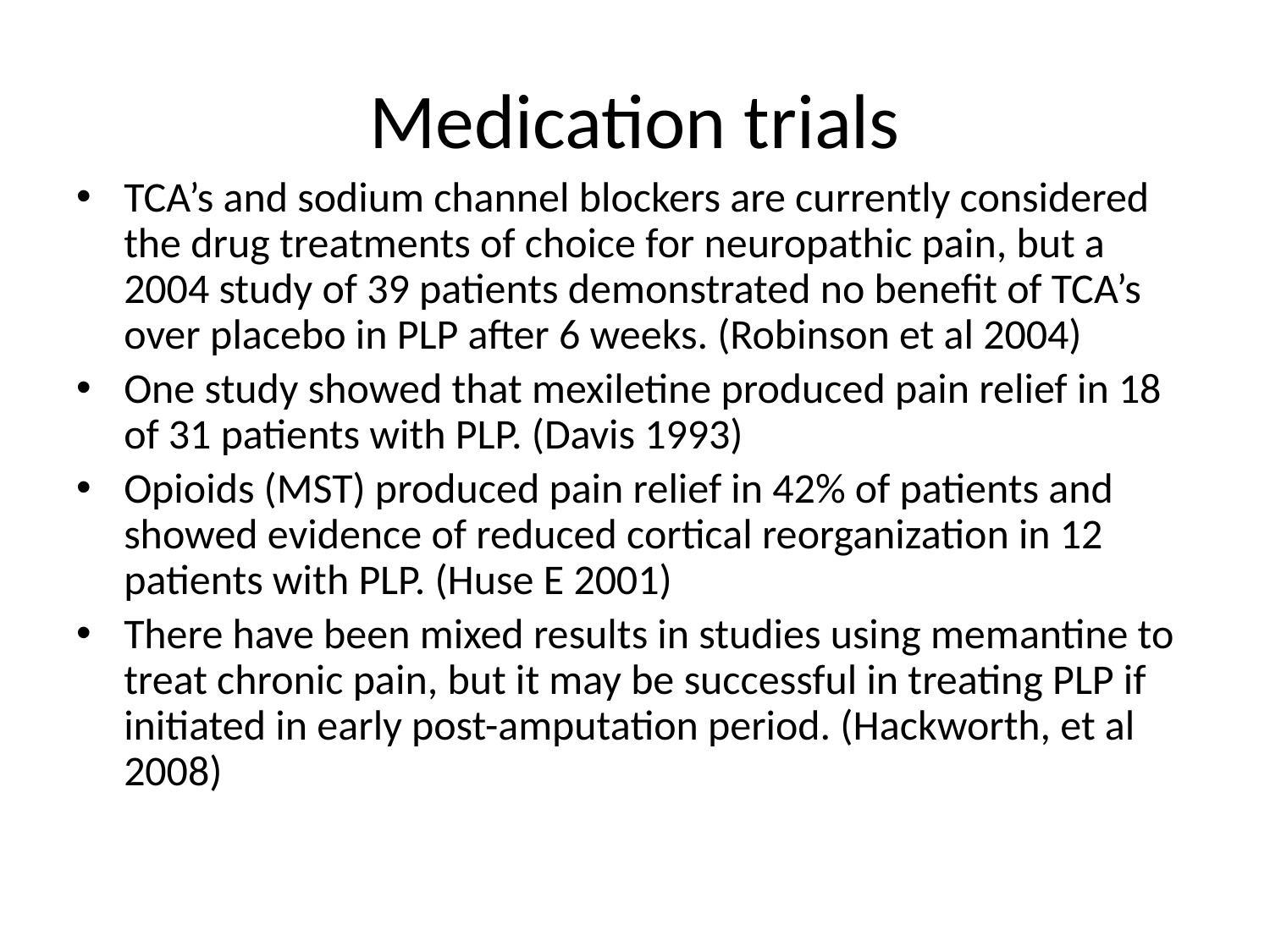

# Medication trials
TCA’s and sodium channel blockers are currently considered the drug treatments of choice for neuropathic pain, but a 2004 study of 39 patients demonstrated no benefit of TCA’s over placebo in PLP after 6 weeks. (Robinson et al 2004)
One study showed that mexiletine produced pain relief in 18 of 31 patients with PLP. (Davis 1993)
Opioids (MST) produced pain relief in 42% of patients and showed evidence of reduced cortical reorganization in 12 patients with PLP. (Huse E 2001)
There have been mixed results in studies using memantine to treat chronic pain, but it may be successful in treating PLP if initiated in early post-amputation period. (Hackworth, et al 2008)